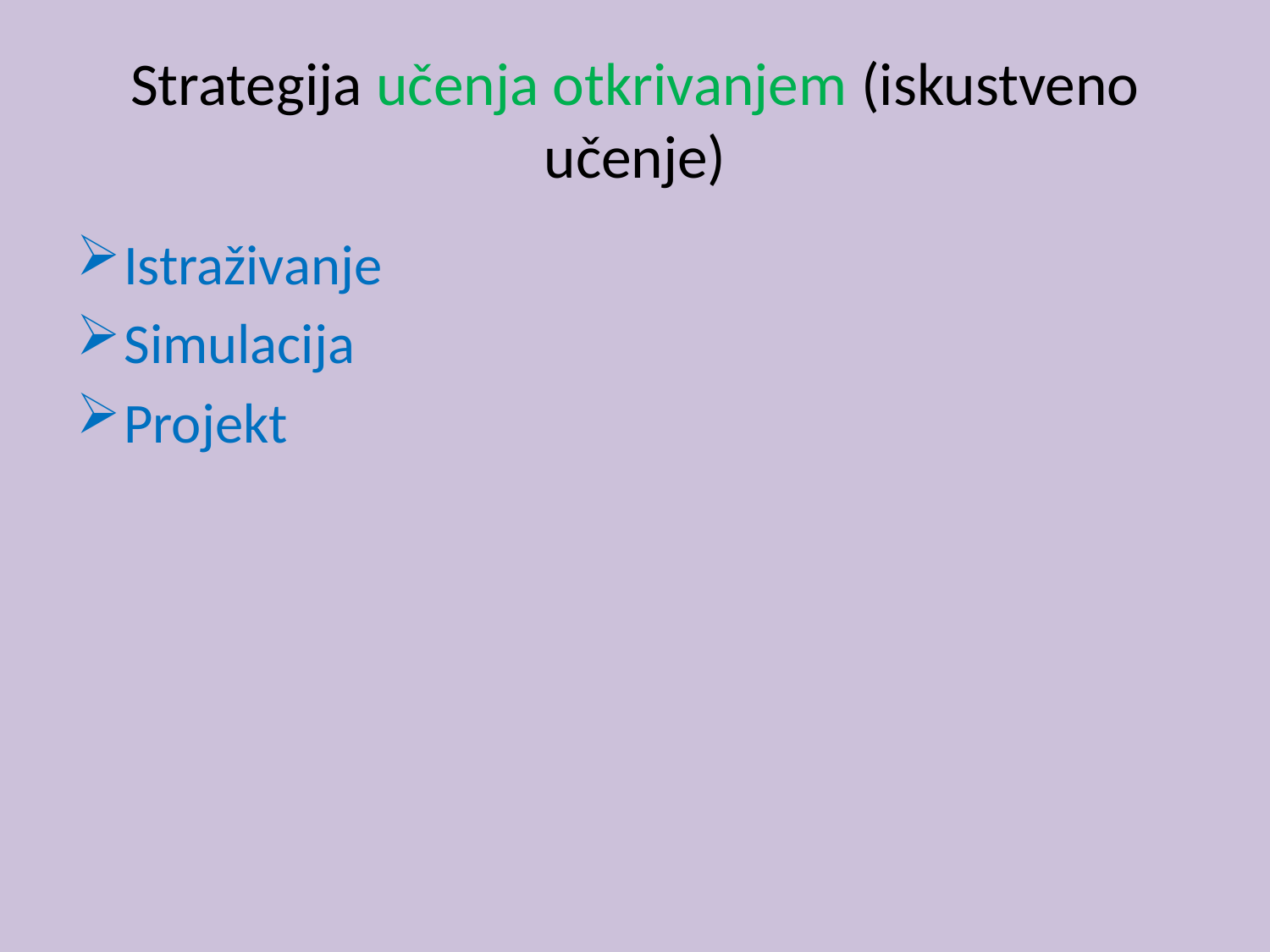

# Strategija učenja otkrivanjem (iskustveno učenje)
Istraživanje
Simulacija
Projekt